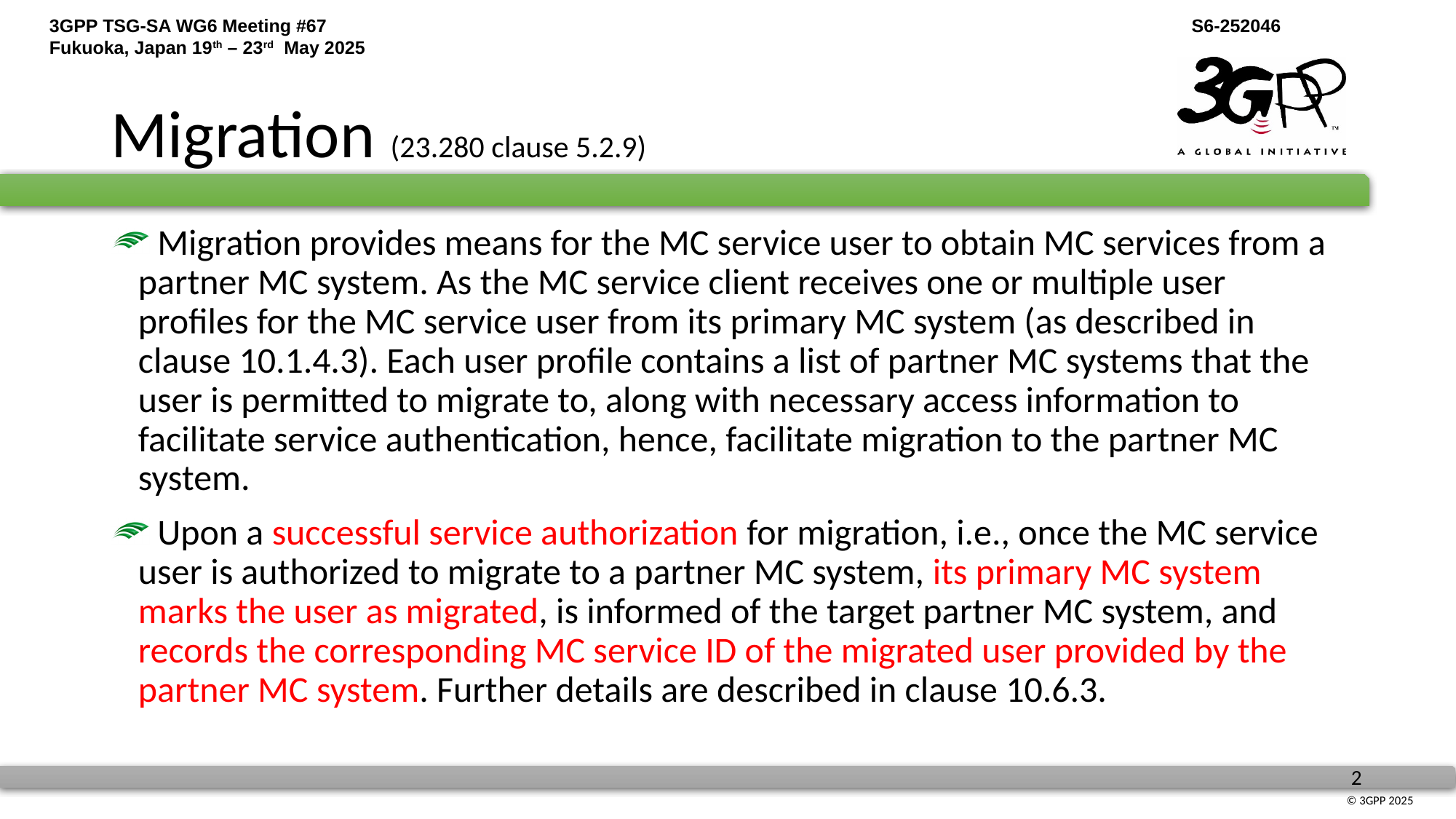

# Migration (23.280 clause 5.2.9)
 Migration provides means for the MC service user to obtain MC services from a partner MC system. As the MC service client receives one or multiple user profiles for the MC service user from its primary MC system (as described in clause 10.1.4.3). Each user profile contains a list of partner MC systems that the user is permitted to migrate to, along with necessary access information to facilitate service authentication, hence, facilitate migration to the partner MC system.
 Upon a successful service authorization for migration, i.e., once the MC service user is authorized to migrate to a partner MC system, its primary MC system marks the user as migrated, is informed of the target partner MC system, and records the corresponding MC service ID of the migrated user provided by the partner MC system. Further details are described in clause 10.6.3.